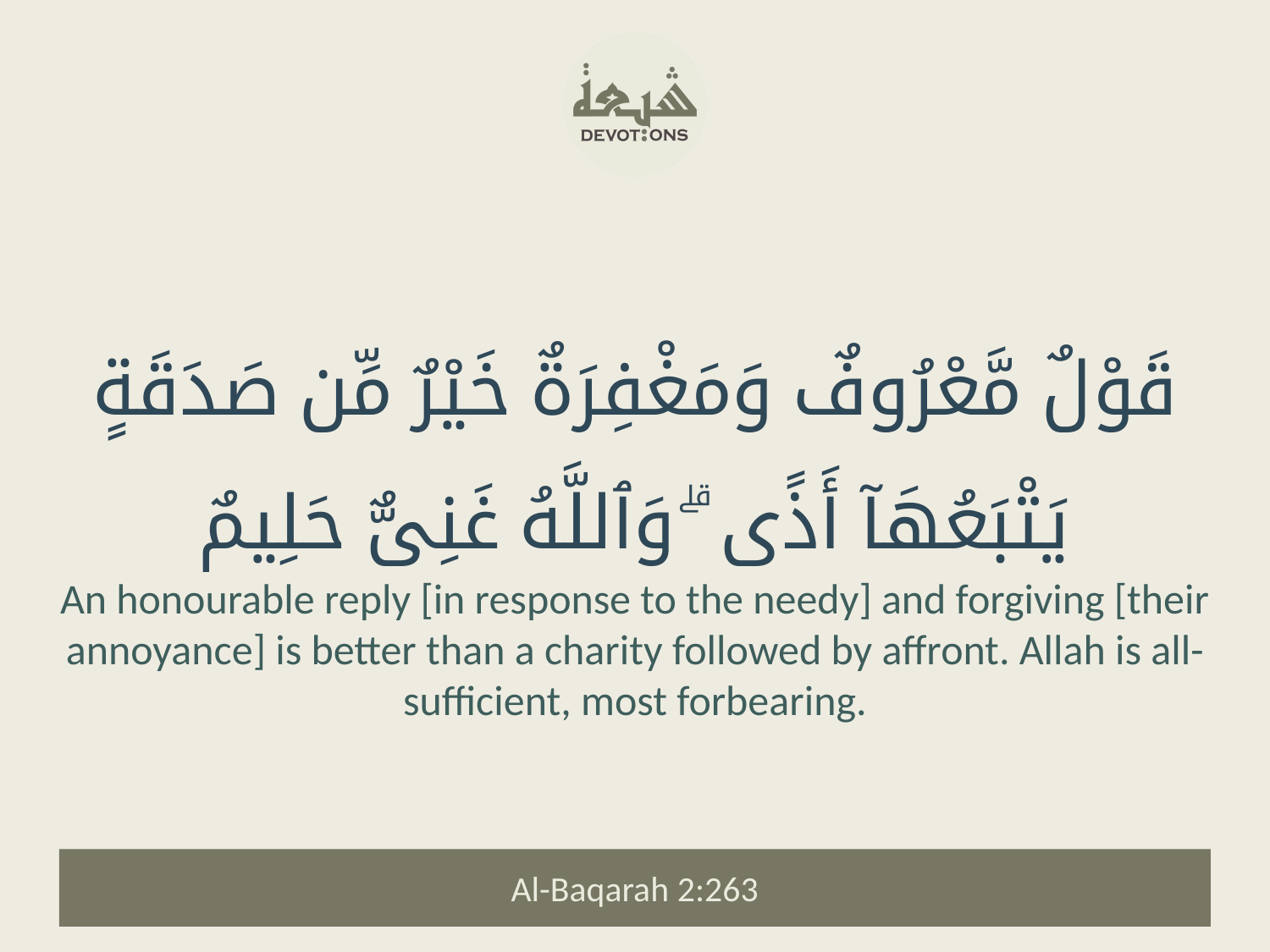

قَوْلٌ مَّعْرُوفٌ وَمَغْفِرَةٌ خَيْرٌ مِّن صَدَقَةٍ يَتْبَعُهَآ أَذًى ۗ وَٱللَّهُ غَنِىٌّ حَلِيمٌ
An honourable reply [in response to the needy] and forgiving [their annoyance] is better than a charity followed by affront. Allah is all-sufficient, most forbearing.
Al-Baqarah 2:263